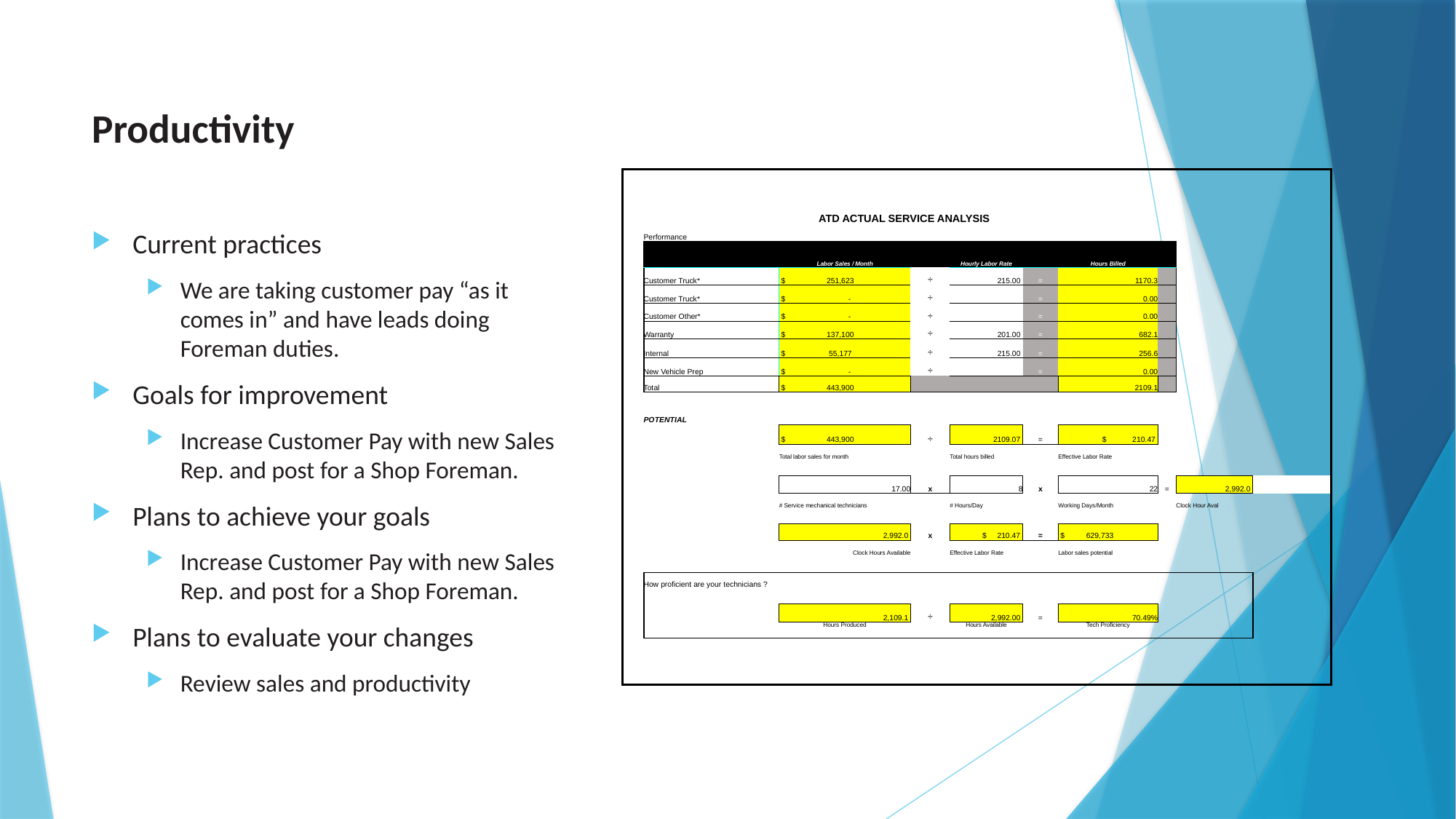

# Productivity
|  |  |  |  |  |  |  |  |  |  |  |  |
| --- | --- | --- | --- | --- | --- | --- | --- | --- | --- | --- | --- |
|  |  |  |  |  |  |  |  |  |  |  |  |
|  |  | ATD ACTUAL SERVICE ANALYSIS |  |  |  |  |  |  |  |  |  |
|  |  | Performance |  |  |  |  |  |  |  |  |  |
|  |  |  | Labor Sales / Month |  | Hourly Labor Rate |  | Hours Billed |  |  |  |  |
|  |  | Customer Truck\* | $ 251,623 | ÷ | 215.00 | = | 1170.3 |  |  |  |  |
|  |  | Customer Truck\* | $ - | ÷ |  | = | 0.00 |  |  |  |  |
|  |  | Customer Other\* | $ - | ÷ |  | = | 0.00 |  |  |  |  |
|  |  | Warranty | $ 137,100 | ÷ | 201.00 | = | 682.1 |  |  |  |  |
|  |  | Internal | $ 55,177 | ÷ | 215.00 | = | 256.6 |  |  |  |  |
|  |  | New Vehicle Prep | $ - | ÷ |  | = | 0.00 |  |  |  |  |
|  |  | Total | $ 443,900 |  |  |  | 2109.1 |  |  |  |  |
|  |  |  |  |  |  |  |  |  |  |  |  |
|  |  | POTENTIAL |  |  |  |  |  |  |  |  |  |
|  |  |  | $ 443,900 | ÷ | 2109.07 | = | $ 210.47 |  |  |  |  |
|  |  |  | Total labor sales for month |  | Total hours billed |  | Effective Labor Rate |  |  |  |  |
|  |  |  |  |  |  |  |  |  |  |  |  |
|  |  |  | 17.00 | x | 8 | x | 22 | = | 2,992.0 |  |  |
|  |  |  | # Service mechanical technicians |  | # Hours/Day |  | Working Days/Month |  | Clock Hour Aval |  |  |
|  |  |  |  |  |  |  |  |  |  |  |  |
|  |  |  | 2,992.0 | x | $ 210.47 | = | $ 629,733 |  |  |  |  |
|  |  |  | Clock Hours Available |  | Effective Labor Rate |  | Labor sales potential |  |  |  |  |
|  |  |  |  |  |  |  |  |  |  |  |  |
|  |  | How proficient are your technicians ? |  |  |  |  |  |  |  |  |  |
|  |  |  |  |  |  |  |  |  |  |  |  |
|  |  |  | 2,109.1 | ÷ | 2,992.00 | = | 70.49% |  |  |  |  |
|  |  |  | Hours Produced |  | Hours Available |  | Tech Proficiency |  |  |  |  |
|  |  |  |  |  |  |  |  |  |  |  |  |
|  |  |  |  |  |  |  |  |  |  |  |  |
|  |  |  |  |  |  |  |  |  |  |  |  |
|  |  |  |  |  |  |  |  |  |  |  |  |

Current practices
We are taking customer pay “as it comes in” and have leads doing Foreman duties.
Goals for improvement
Increase Customer Pay with new Sales Rep. and post for a Shop Foreman.
Plans to achieve your goals
Increase Customer Pay with new Sales Rep. and post for a Shop Foreman.
Plans to evaluate your changes
Review sales and productivity